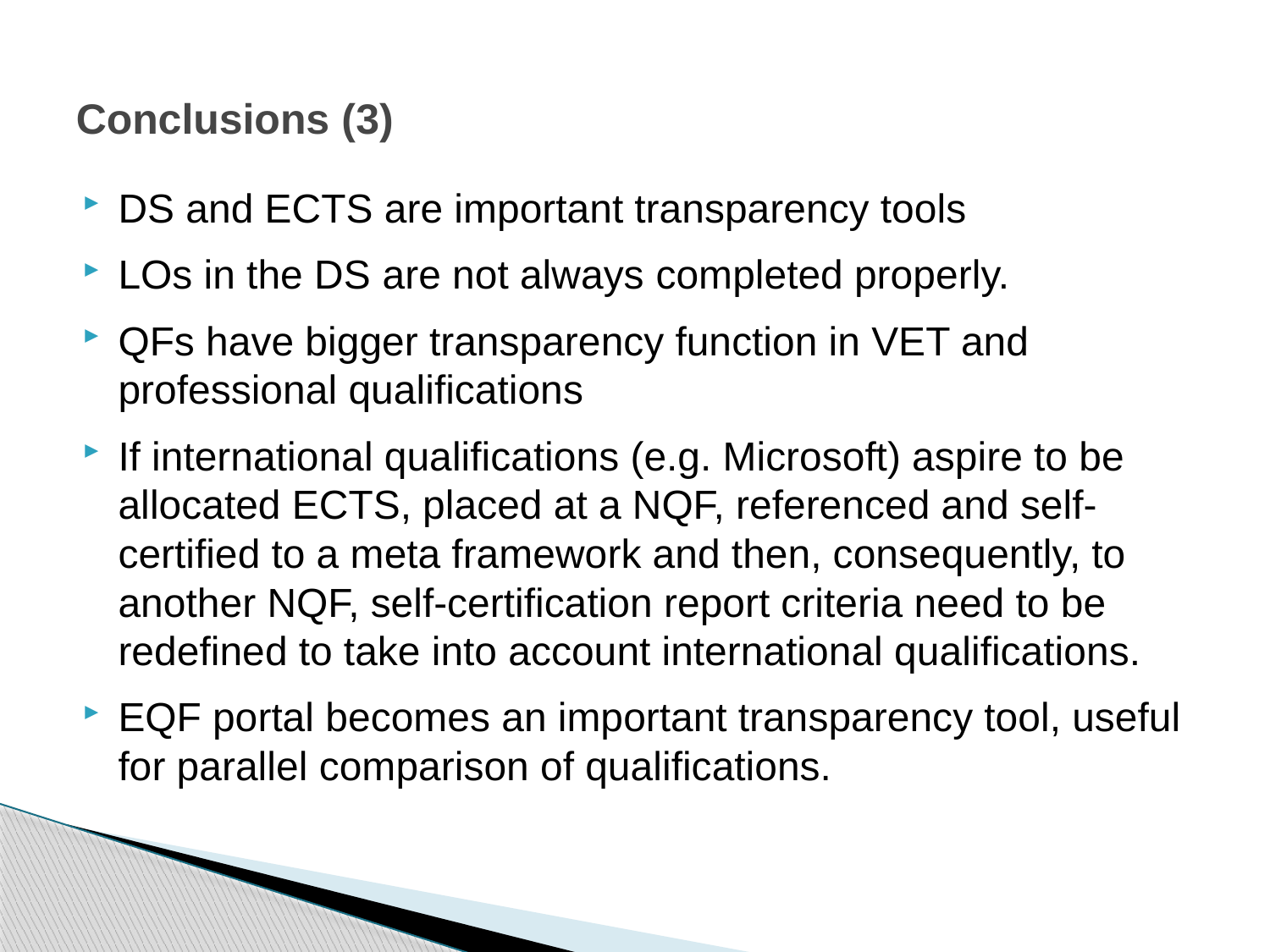

# Conclusions (3)
DS and ECTS are important transparency tools
LOs in the DS are not always completed properly.
QFs have bigger transparency function in VET and professional qualifications
If international qualifications (e.g. Microsoft) aspire to be allocated ECTS, placed at a NQF, referenced and self-certified to a meta framework and then, consequently, to another NQF, self-certification report criteria need to be redefined to take into account international qualifications.
EQF portal becomes an important transparency tool, useful for parallel comparison of qualifications.